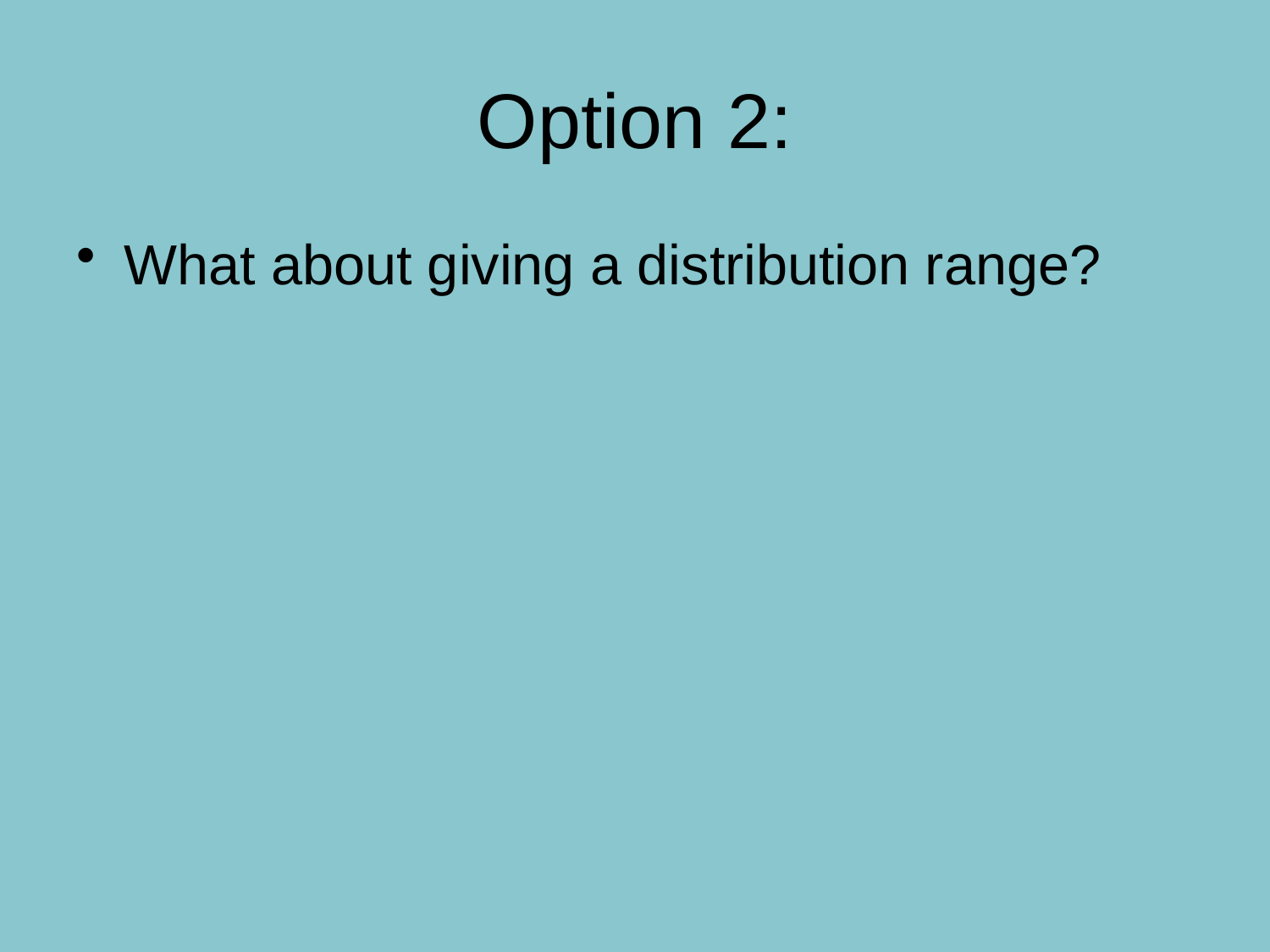

# Option 2:
What about giving a distribution range?